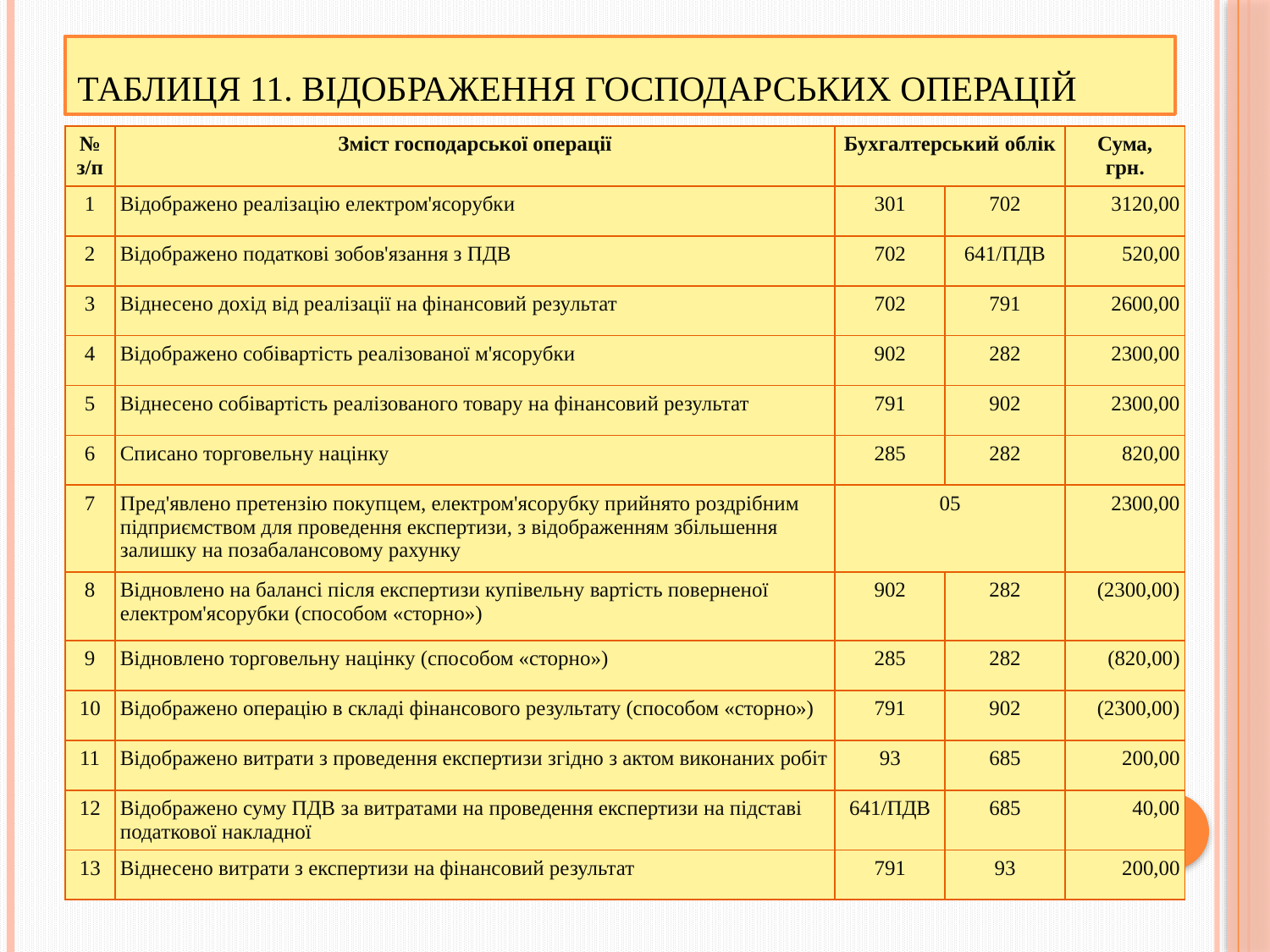

# Таблиця 11. Відображення господарських операцій
| № з/п | Зміст господарської операції | Бухгалтерський облік |  | Сума, грн. |
| --- | --- | --- | --- | --- |
| 1 | Відображено реалізацію електром'ясорубки | 301 | 702 | 3120,00 |
| 2 | Відображено податкові зобов'язання з ПДВ | 702 | 641/ПДВ | 520,00 |
| 3 | Віднесено дохід від реалізації на фінансовий результат | 702 | 791 | 2600,00 |
| 4 | Відображено собівартість реалізованої м'ясорубки | 902 | 282 | 2300,00 |
| 5 | Віднесено собівартість реалізованого товару на фінансовий результат | 791 | 902 | 2300,00 |
| 6 | Списано торговельну націнку | 285 | 282 | 820,00 |
| 7 | Пред'явлено претензію покупцем, електром'ясорубку прийнято роздрібним підприємством для проведення експертизи, з відображенням збільшення залишку на позабалансовому рахунку | 05 |  | 2300,00 |
| 8 | Відновлено на балансі після експертизи купівельну вартість поверненої електром'ясорубки (способом «сторно») | 902 | 282 | (2300,00) |
| 9 | Відновлено торговельну націнку (способом «сторно») | 285 | 282 | (820,00) |
| 10 | Відображено операцію в складі фінансового результату (способом «сторно») | 791 | 902 | (2300,00) |
| 11 | Відображено витрати з проведення експертизи згідно з актом виконаних робіт | 93 | 685 | 200,00 |
| 12 | Відображено суму ПДВ за витратами на проведення експертизи на підставі податкової накладної | 641/ПДВ | 685 | 40,00 |
| 13 | Віднесено витрати з експертизи на фінансовий результат | 791 | 93 | 200,00 |